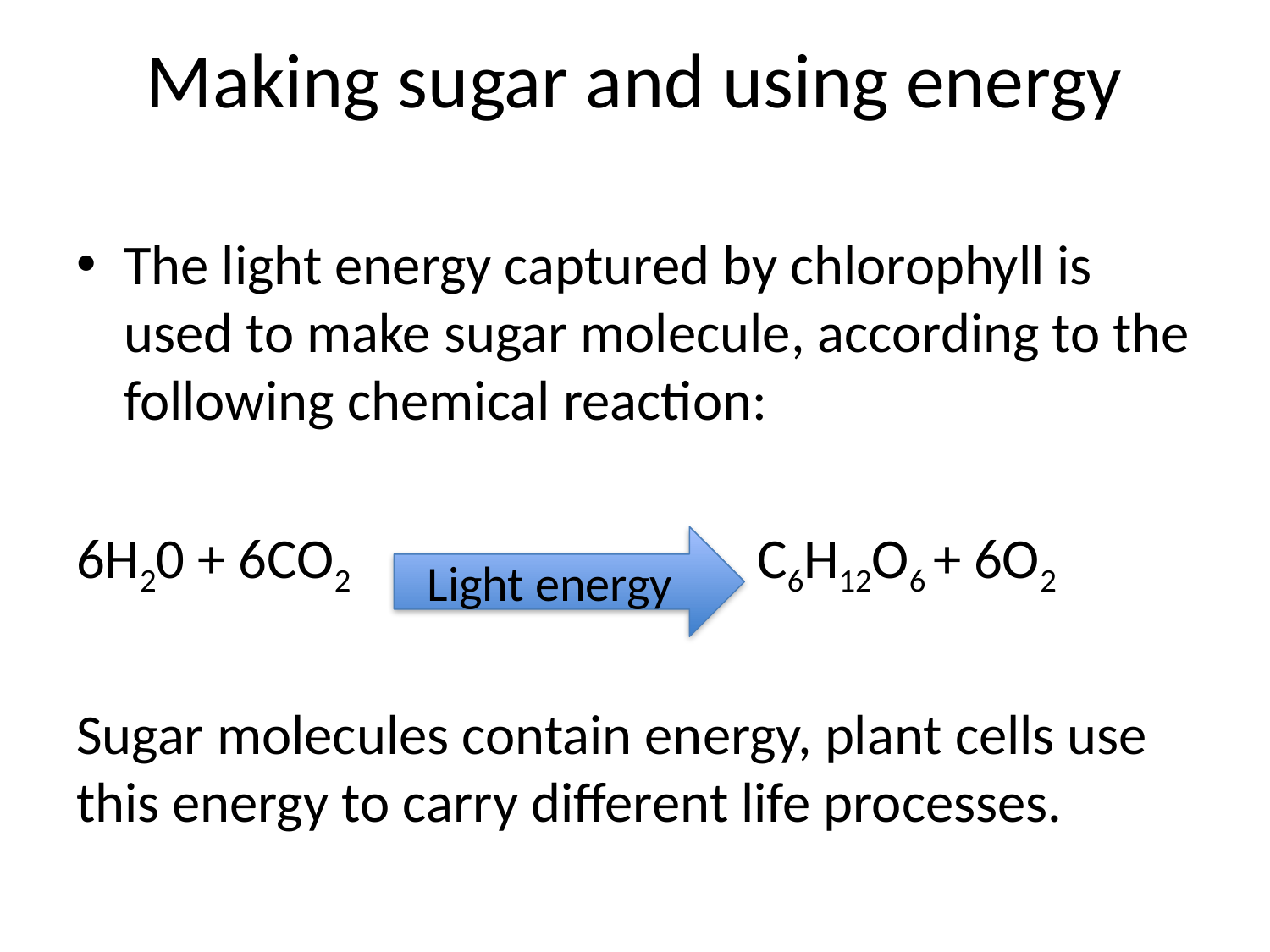

# Making sugar and using energy
The light energy captured by chlorophyll is used to make sugar molecule, according to the following chemical reaction:

6H20 + 6CO2                                C6H12O6 + 6O2

Sugar molecules contain energy, plant cells use this energy to carry different life processes.

Light energy